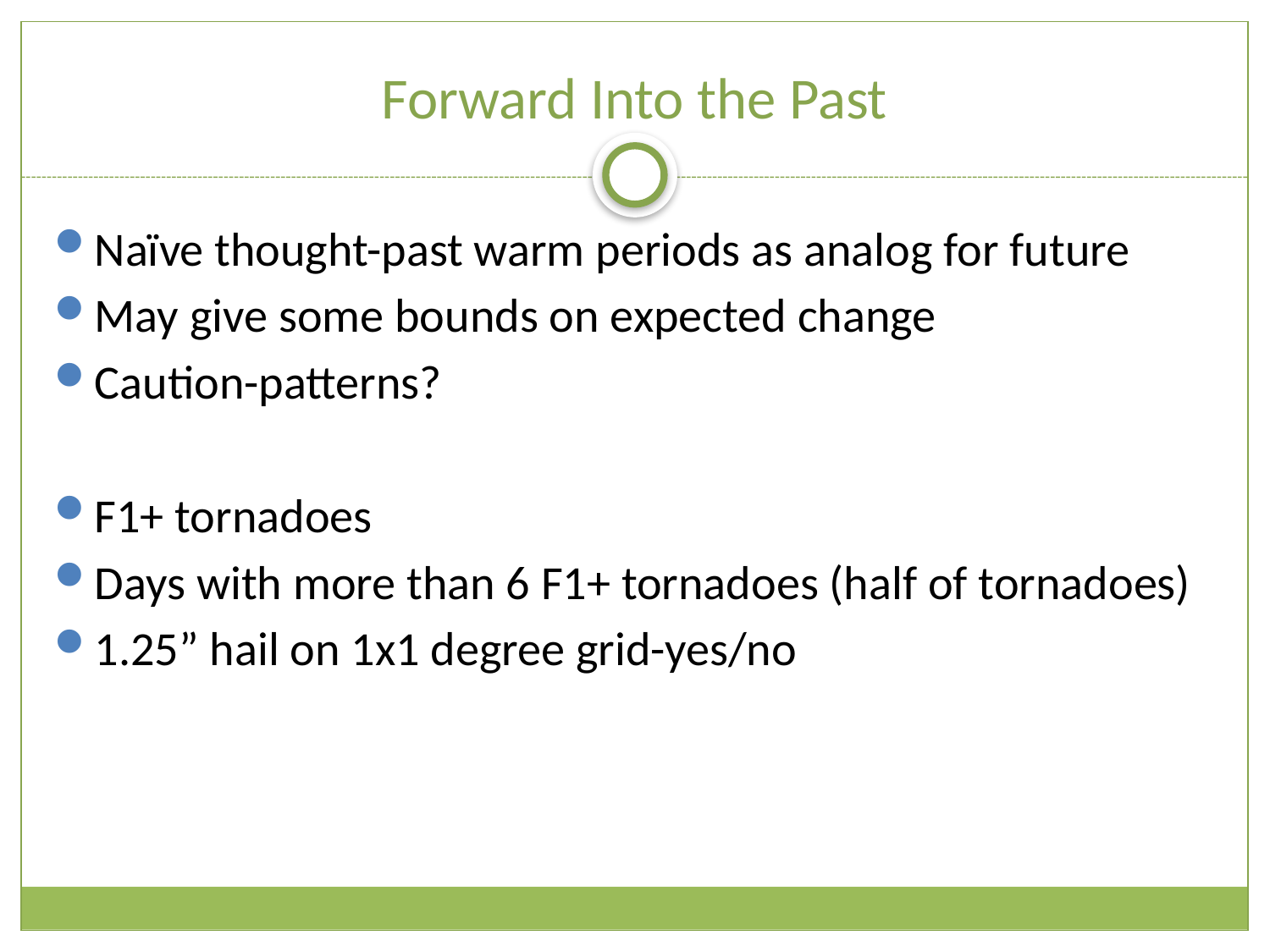

# Forward Into the Past
Naïve thought-past warm periods as analog for future
May give some bounds on expected change
Caution-patterns?

F1+ tornadoes
Days with more than 6 F1+ tornadoes (half of tornadoes)
1.25” hail on 1x1 degree grid-yes/no